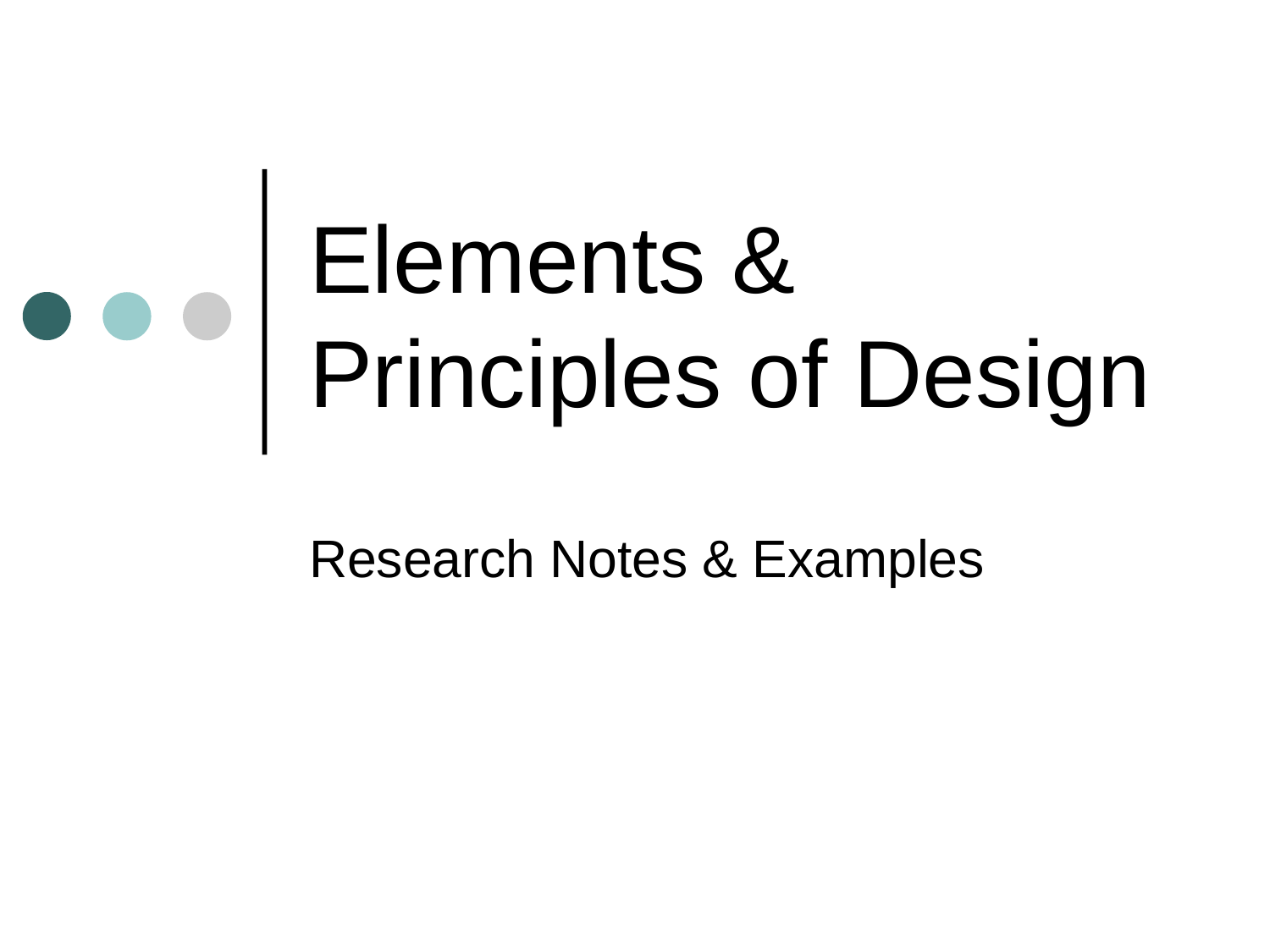

# Elements & Principles of Design
Research Notes & Examples